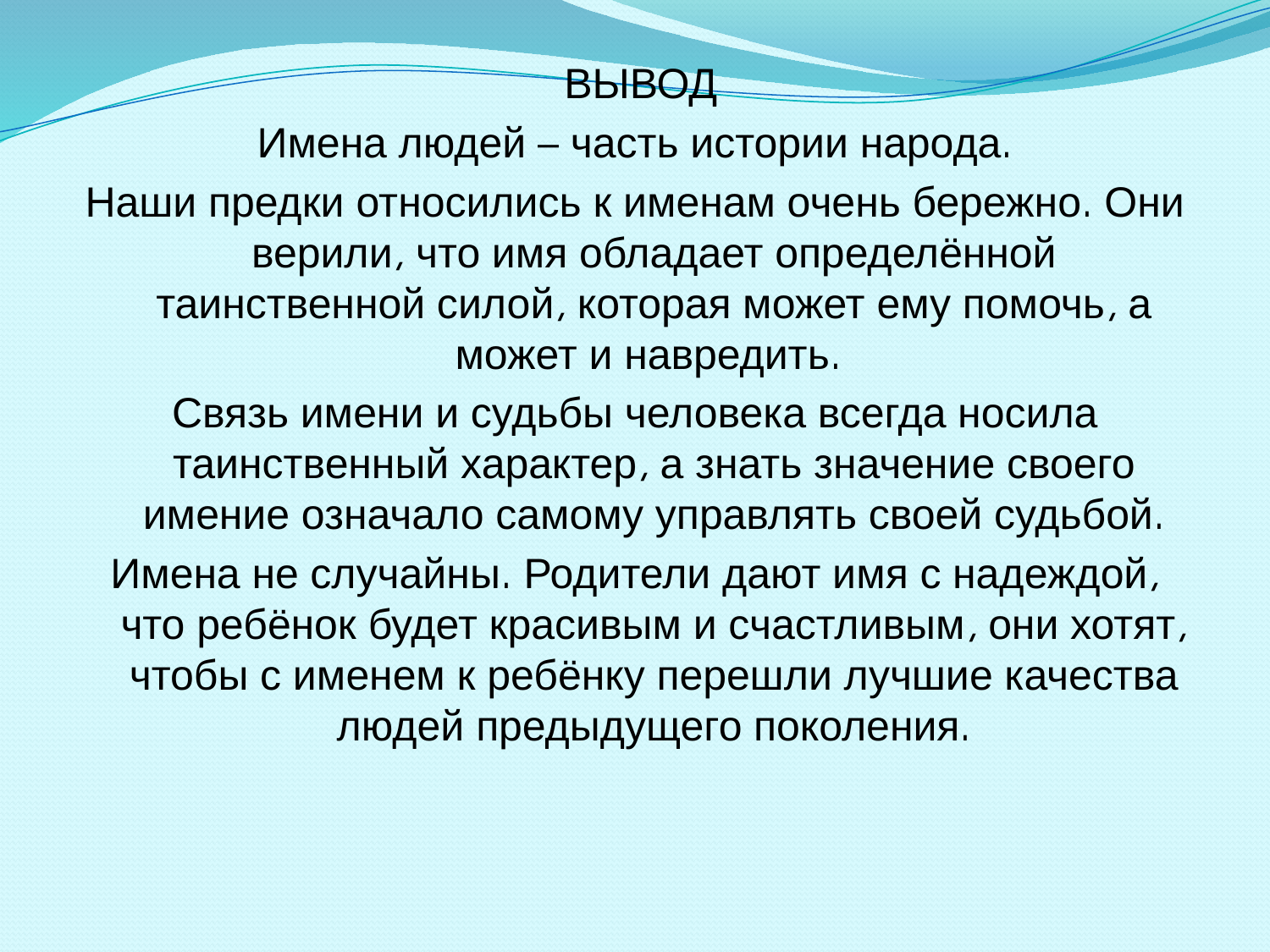

ВЫВОД
 Имена людей – часть истории народа.
Наши предки относились к именам очень бережно. Они верили, что имя обладает определённой таинственной силой, которая может ему помочь, а может и навредить.
Связь имени и судьбы человека всегда носила таинственный характер, а знать значение своего имение означало самому управлять своей судьбой.
Имена не случайны. Родители дают имя с надеждой, что ребёнок будет красивым и счастливым, они хотят, чтобы с именем к ребёнку перешли лучшие качества людей предыдущего поколения.